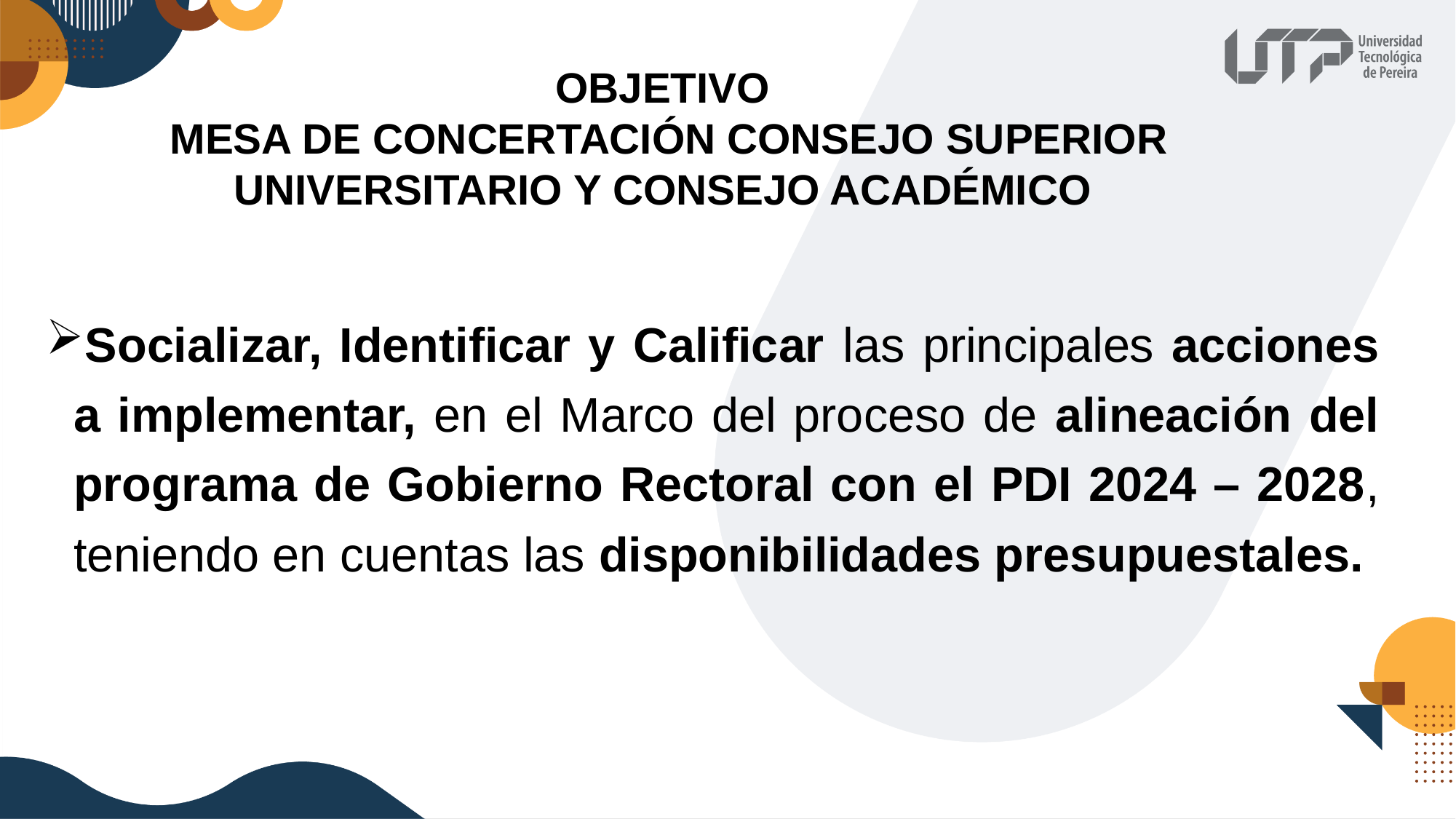

OBJETIVO
 MESA DE CONCERTACIÓN CONSEJO SUPERIOR UNIVERSITARIO Y CONSEJO ACADÉMICO
Socializar, Identificar y Calificar las principales acciones a implementar, en el Marco del proceso de alineación del programa de Gobierno Rectoral con el PDI 2024 – 2028, teniendo en cuentas las disponibilidades presupuestales.